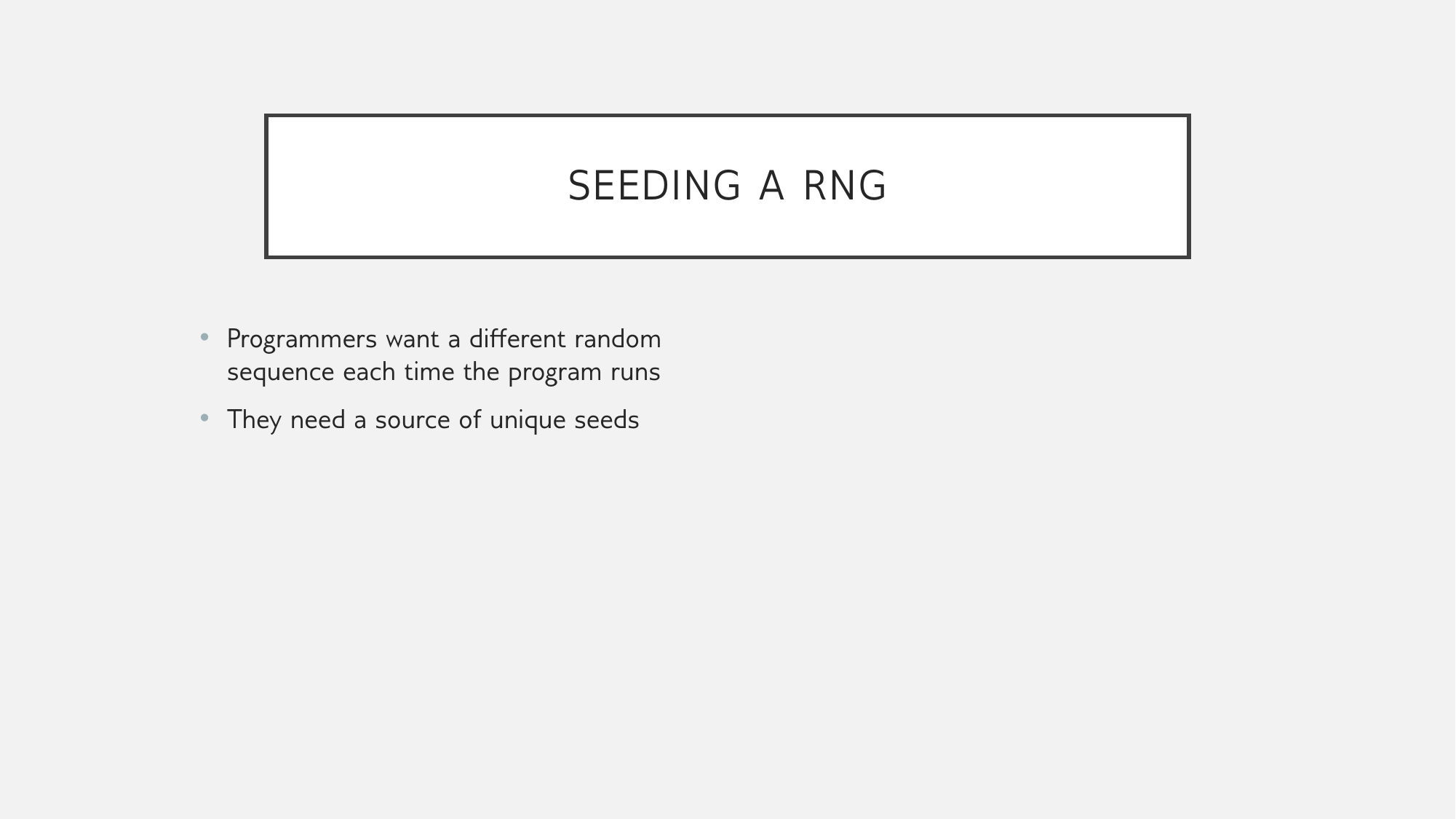

# Seeding A RNG
Programmers want a different random sequence each time the program runs
They need a source of unique seeds